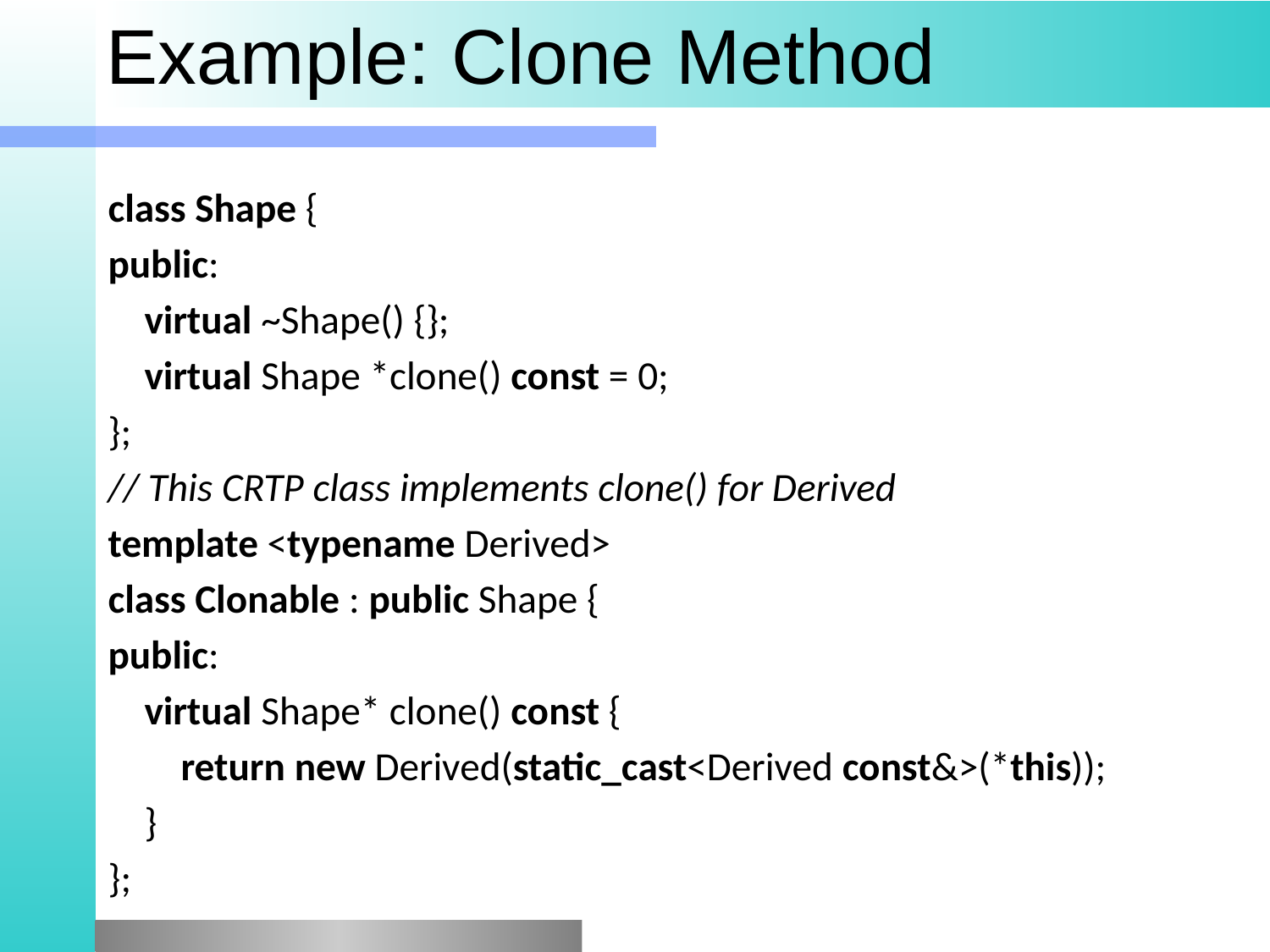

# Example: Clone Method
class Shape {
public:
    virtual ~Shape() {};
    virtual Shape *clone() const = 0;
};
// This CRTP class implements clone() for Derived
template <typename Derived>
class Clonable : public Shape {
public:
    virtual Shape* clone() const {
        return new Derived(static_cast<Derived const&>(*this));
    }
};